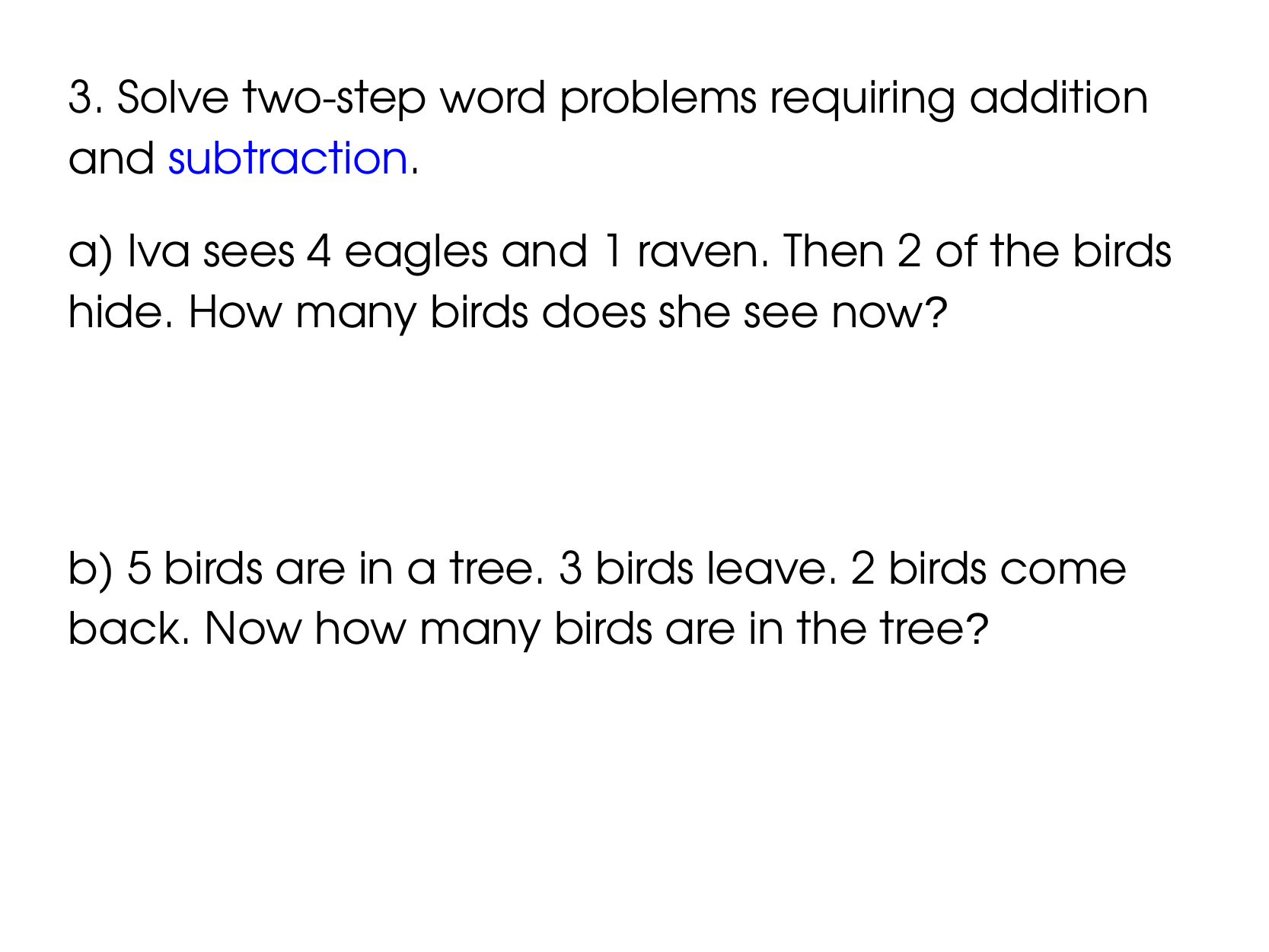

3. Solve two-step word problems requiring addition and subtraction.
a) Iva sees 4 eagles and 1 raven. Then 2 of the birds
hide. How many birds does she see now?
b) 5 birds are in a tree. 3 birds leave. 2 birds come
back. Now how many birds are in the tree?